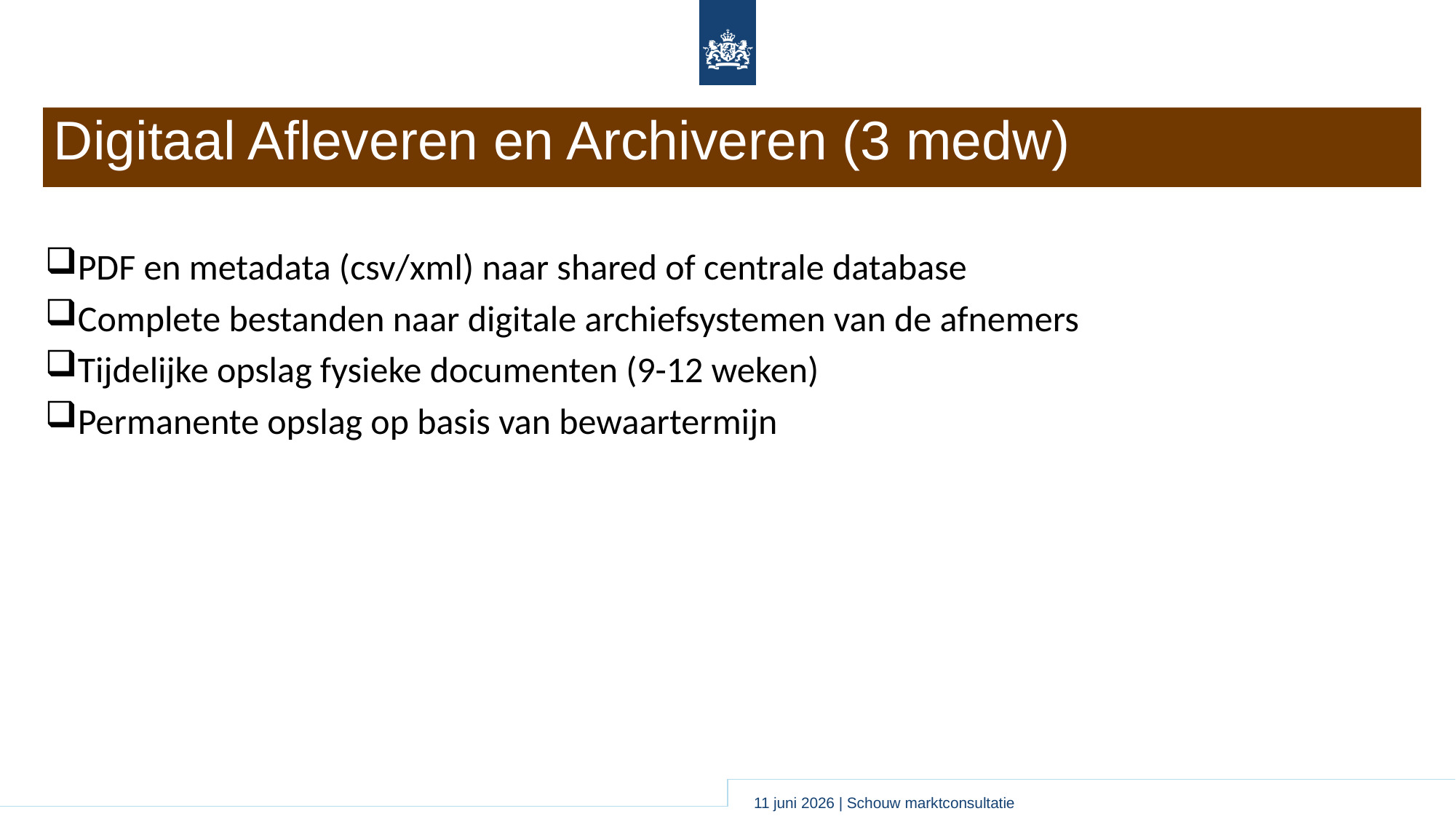

# Digitaal Afleveren en Archiveren (3 medw)

PDF en metadata (csv/xml) naar shared of centrale database
Complete bestanden naar digitale archiefsystemen van de afnemers
Tijdelijke opslag fysieke documenten (9-12 weken)
Permanente opslag op basis van bewaartermijn

11 juni 2026 | Schouw marktconsultatie